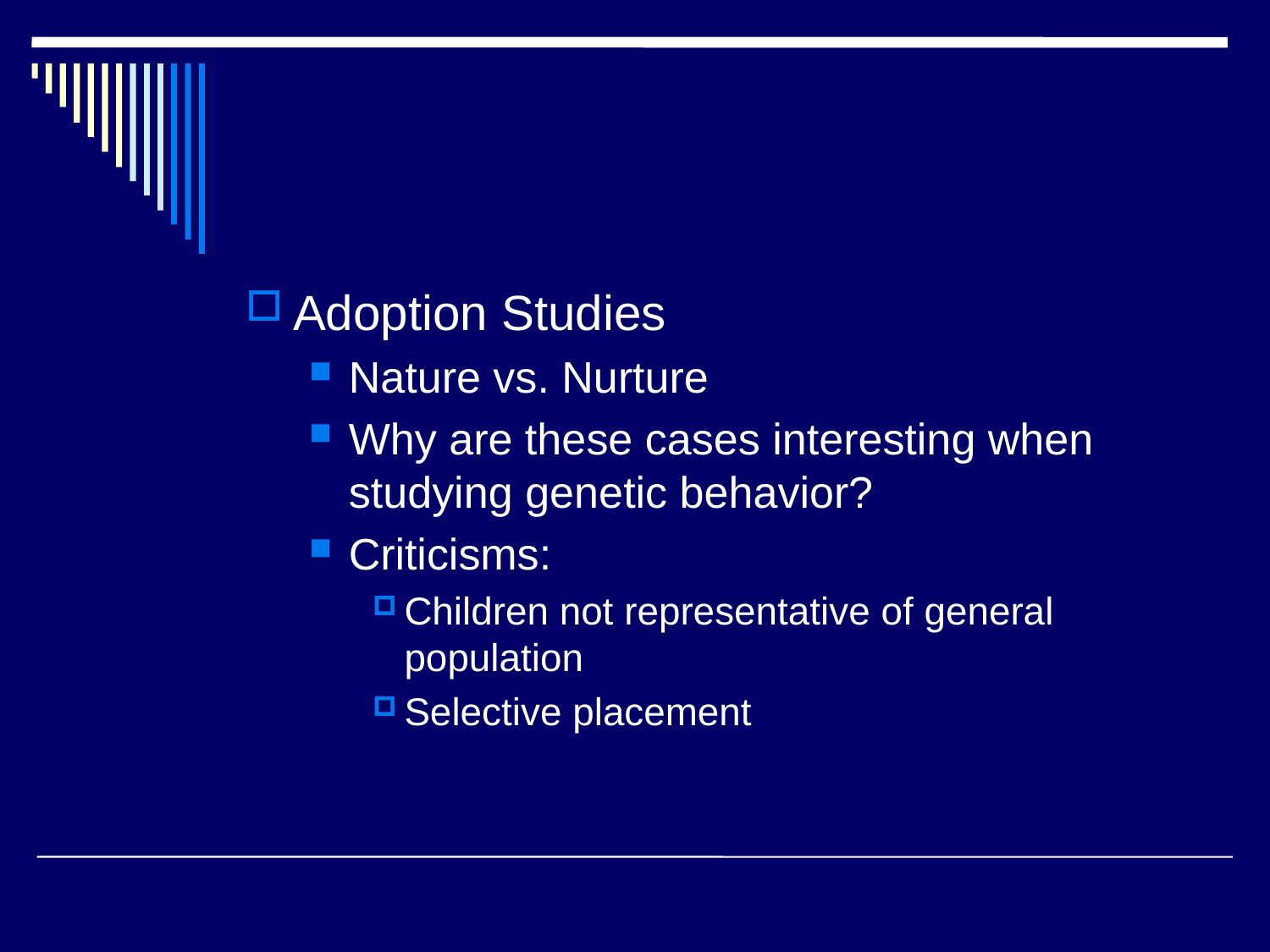

Adoption Studies
Nature vs. Nurture
Why are these cases interesting when studying genetic behavior?
Criticisms:
Children not representative of general population
Selective placement